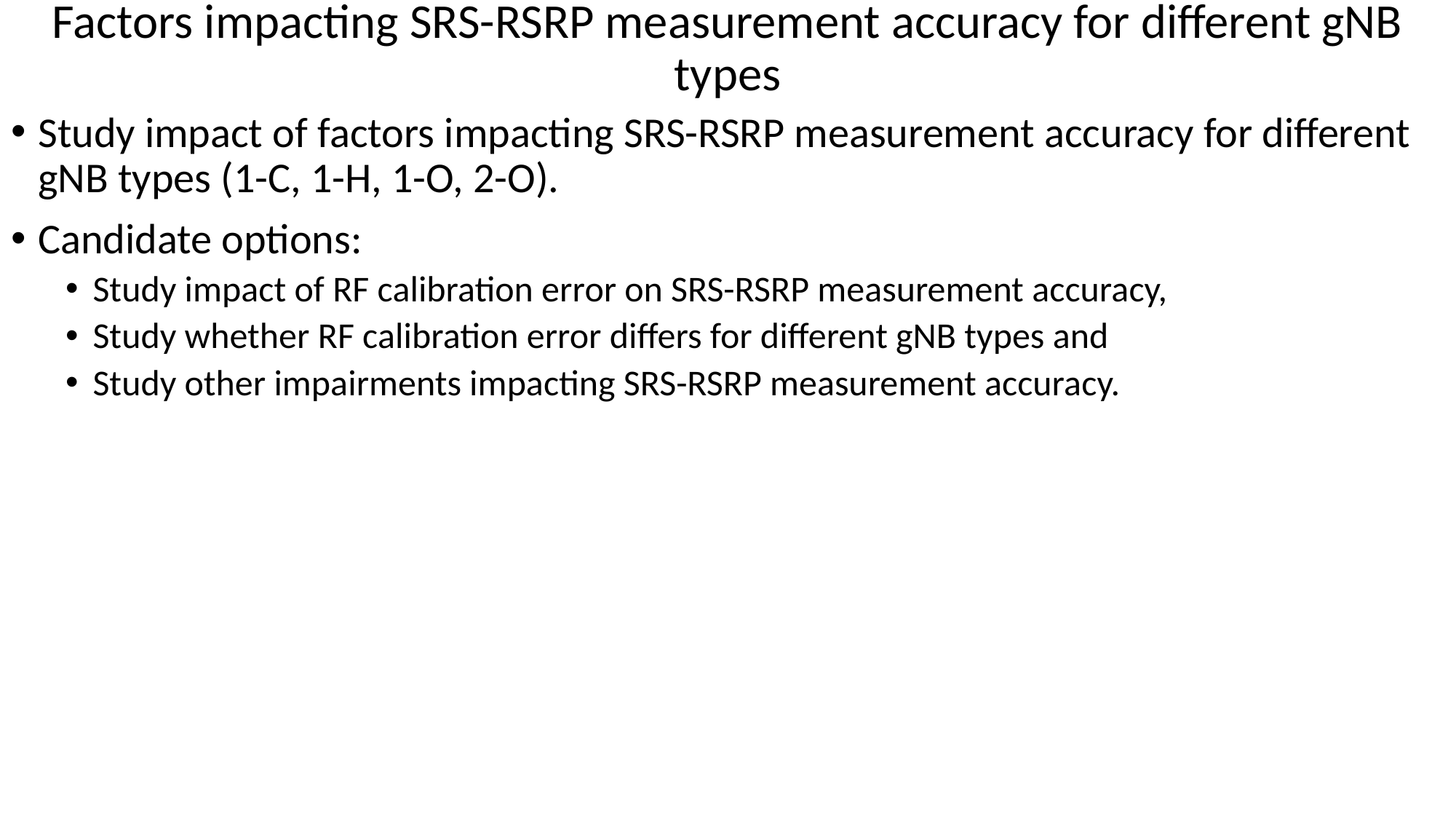

# Factors impacting SRS-RSRP measurement accuracy for different gNB types
Study impact of factors impacting SRS-RSRP measurement accuracy for different gNB types (1-C, 1-H, 1-O, 2-O).
Candidate options:
Study impact of RF calibration error on SRS-RSRP measurement accuracy,
Study whether RF calibration error differs for different gNB types and
Study other impairments impacting SRS-RSRP measurement accuracy.